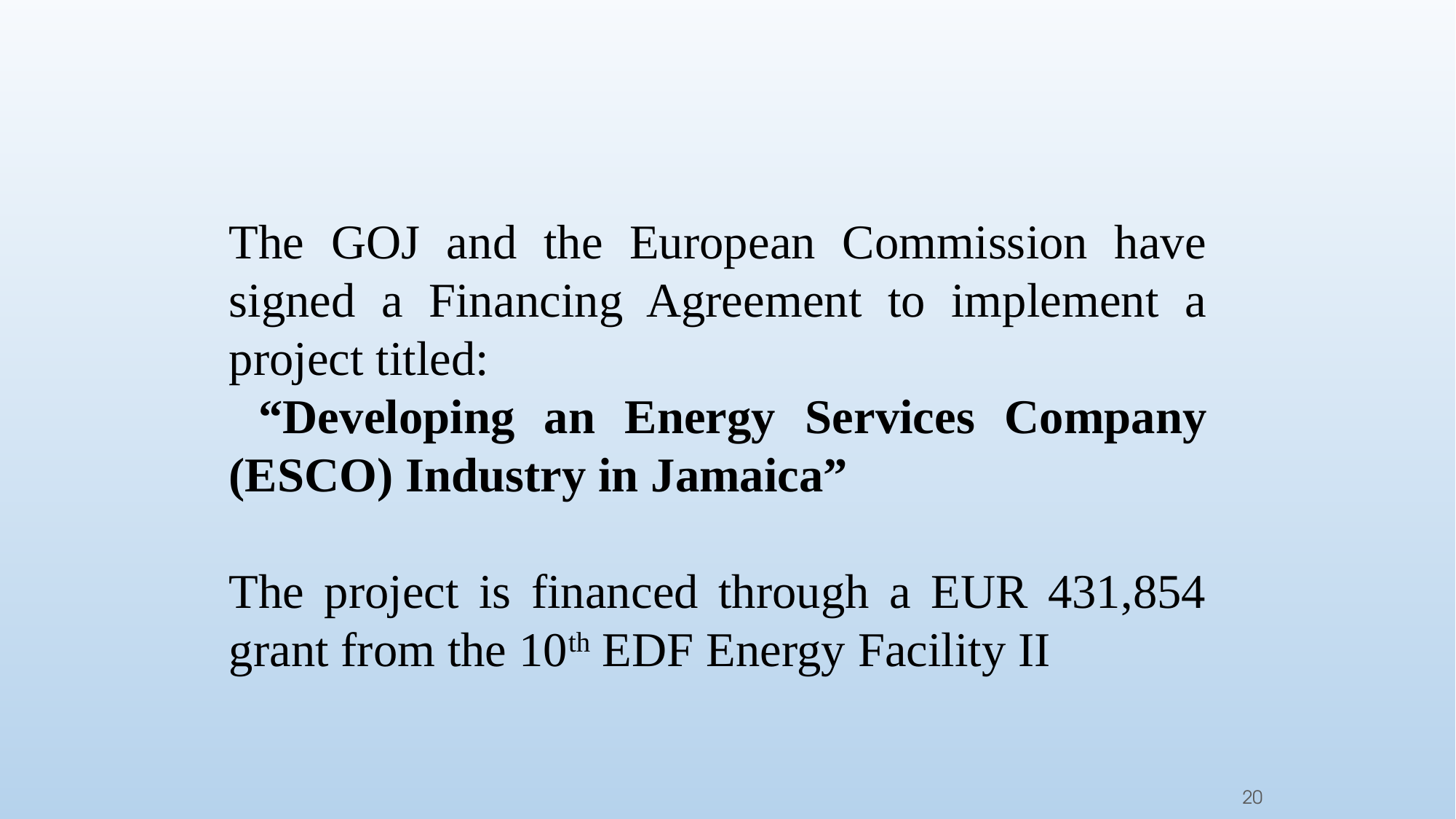

The GOJ and the European Commission have signed a Financing Agreement to implement a project titled:
 “Developing an Energy Services Company (ESCO) Industry in Jamaica”

The project is financed through a EUR 431,854 grant from the 10th EDF Energy Facility II
20